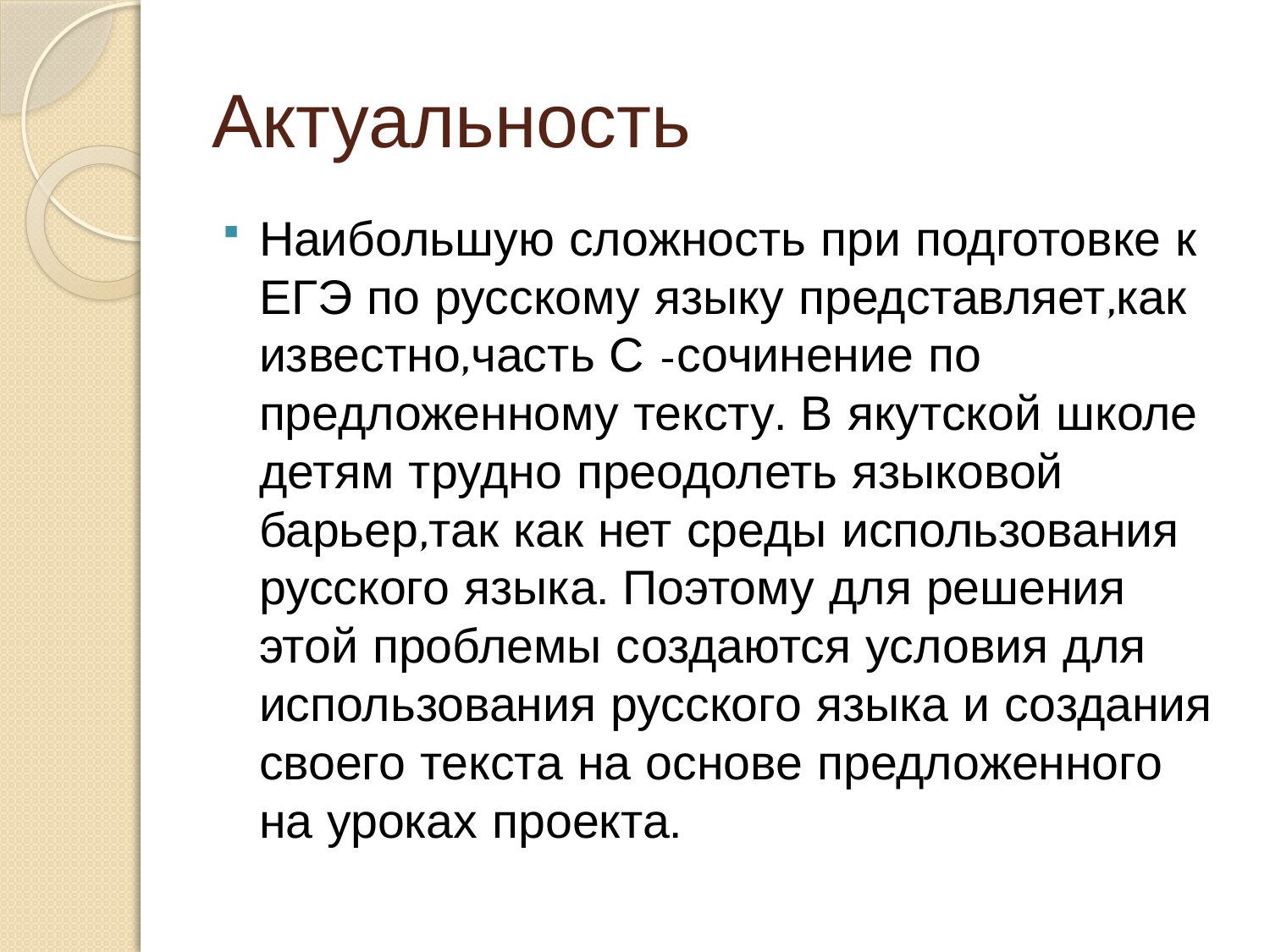

# Актуальность
Наибольшую сложность при подготовке к ЕГЭ по русскому языку представляет,как известно,часть С -сочинение по предложенному тексту. В якутской школе детям трудно преодолеть языковой барьер,так как нет среды использования русского языка. Поэтому для решения этой проблемы создаются условия для использования русского языка и создания своего текста на основе предложенного на уроках проекта.